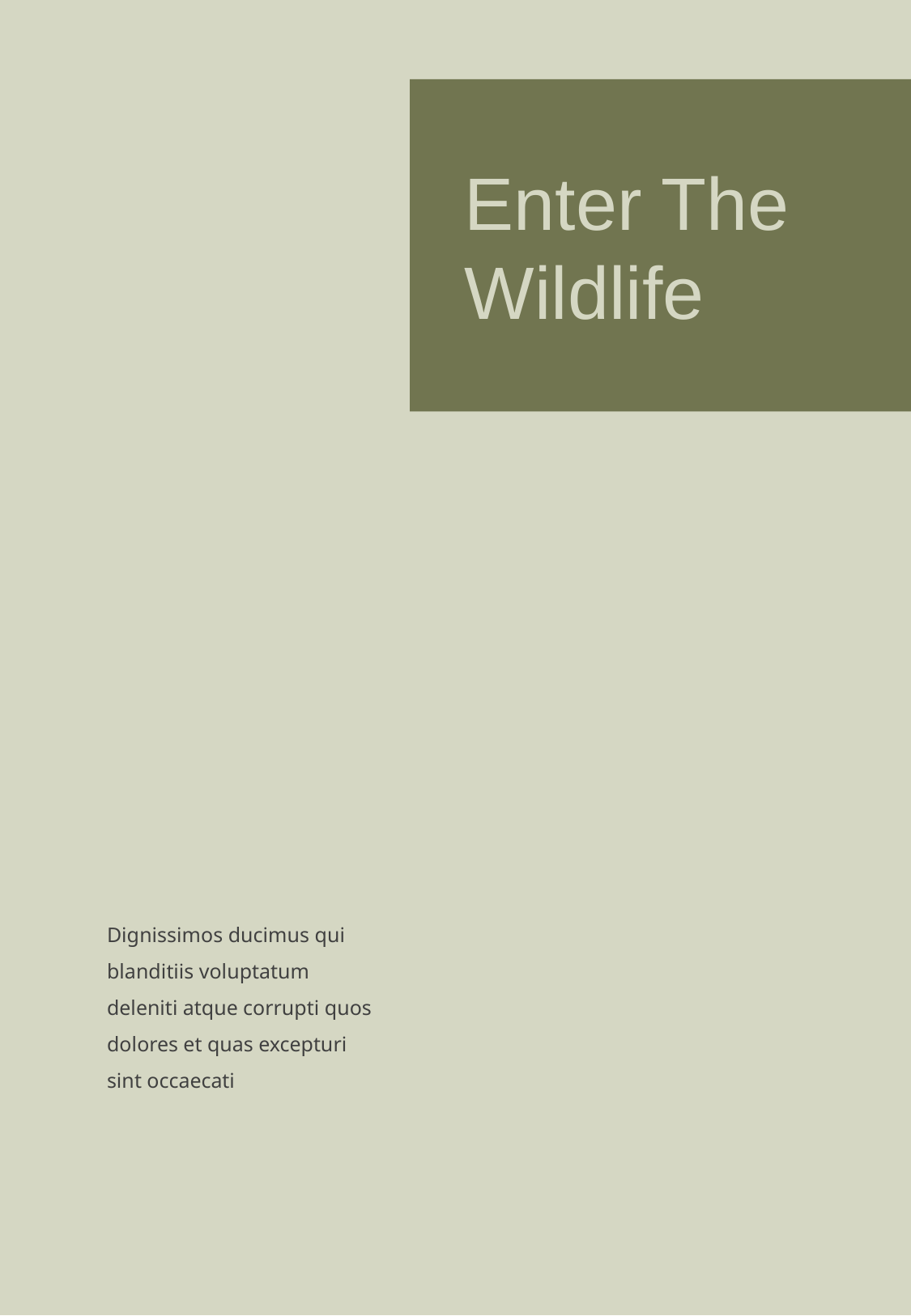

Enter The Wildlife

Dignissimos ducimus qui blanditiis voluptatum deleniti atque corrupti quos dolores et quas excepturi sint occaecati